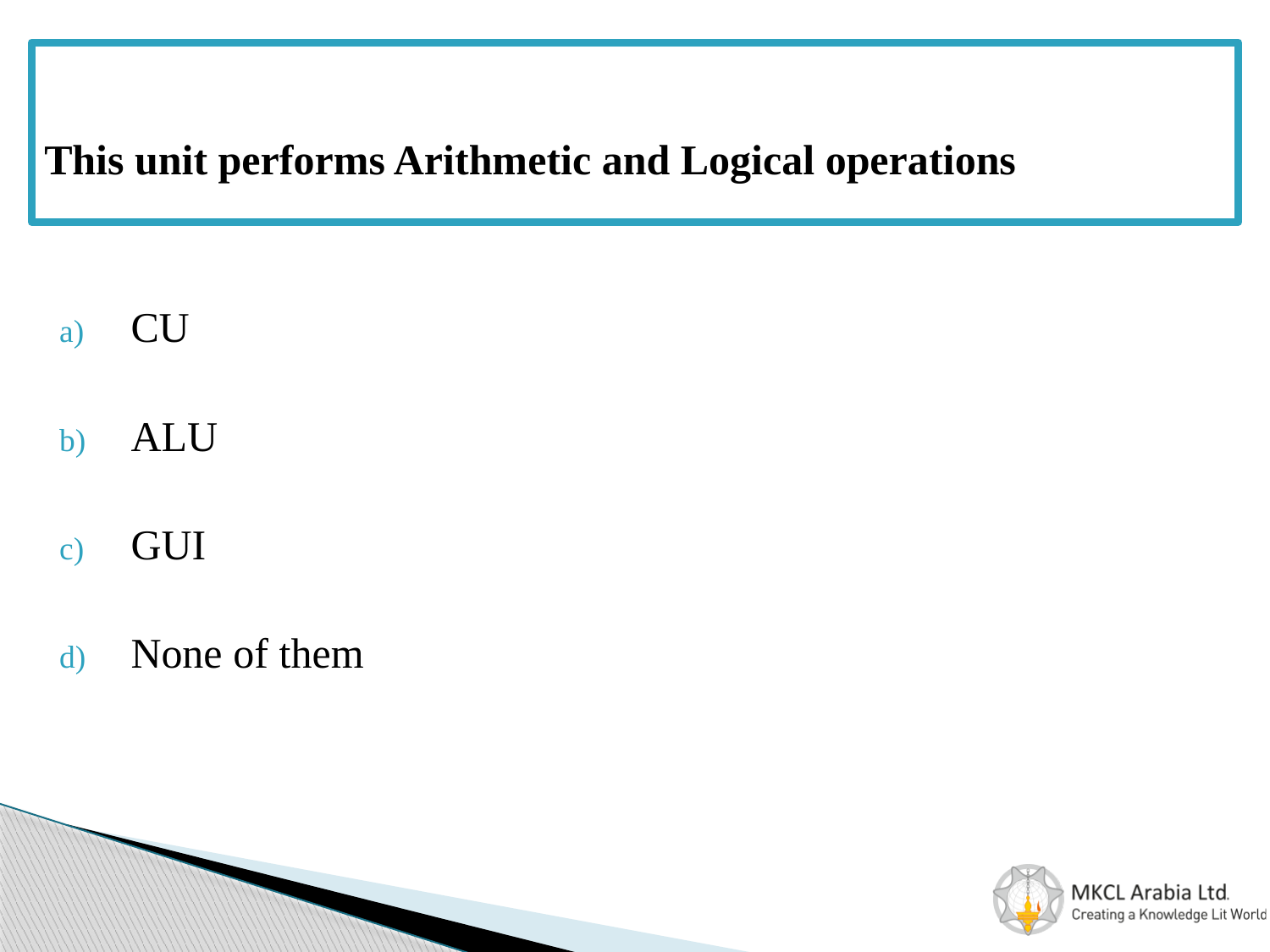

# This unit performs Arithmetic and Logical operations
CU
ALU
GUI
None of them